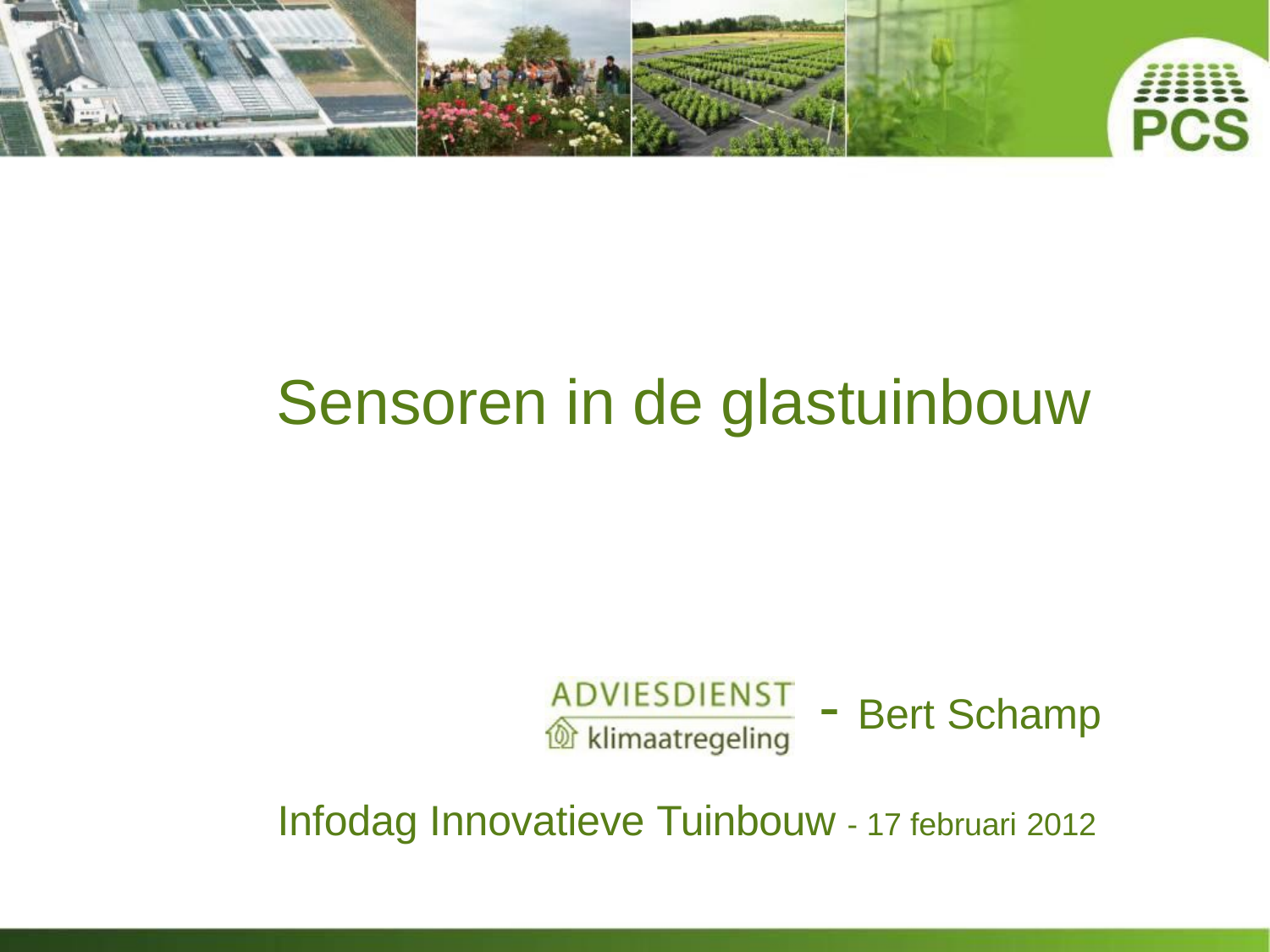

# Sensoren in de glastuinbouw
- Bert Schamp
Infodag Innovatieve Tuinbouw - 17 februari 2012